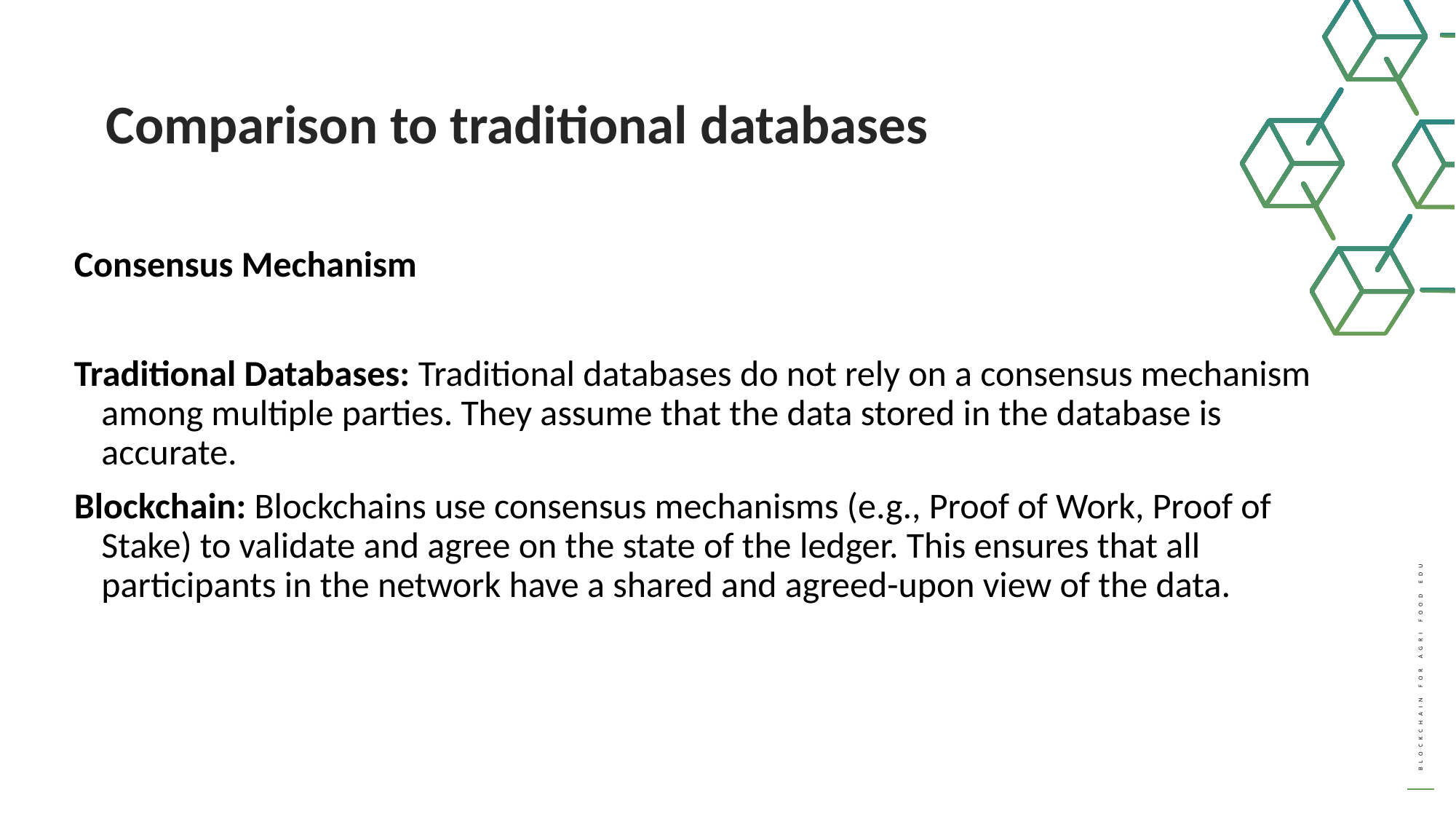

Comparison to traditional databases
Consensus Mechanism

Traditional Databases: Traditional databases do not rely on a consensus mechanism among multiple parties. They assume that the data stored in the database is accurate.
Blockchain: Blockchains use consensus mechanisms (e.g., Proof of Work, Proof of Stake) to validate and agree on the state of the ledger. This ensures that all participants in the network have a shared and agreed-upon view of the data.